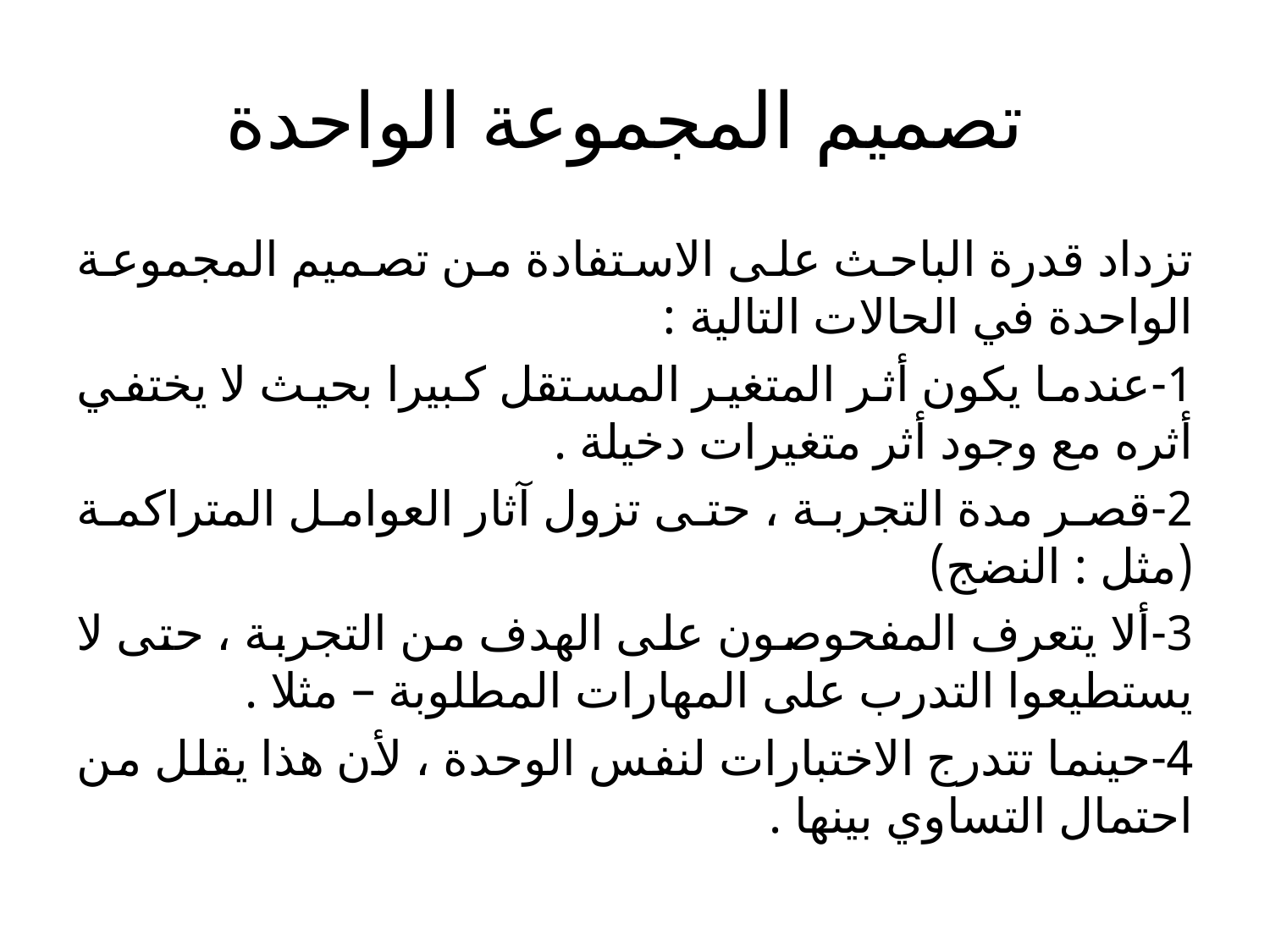

# تصميم المجموعة الواحدة
تزداد قدرة الباحث على الاستفادة من تصميم المجموعة الواحدة في الحالات التالية :
1-عندما يكون أثر المتغير المستقل كبيرا بحيث لا يختفي أثره مع وجود أثر متغيرات دخيلة .
2-قصر مدة التجربة ، حتى تزول آثار العوامل المتراكمة (مثل : النضج)
3-ألا يتعرف المفحوصون على الهدف من التجربة ، حتى لا يستطيعوا التدرب على المهارات المطلوبة – مثلا .
4-حينما تتدرج الاختبارات لنفس الوحدة ، لأن هذا يقلل من احتمال التساوي بينها .